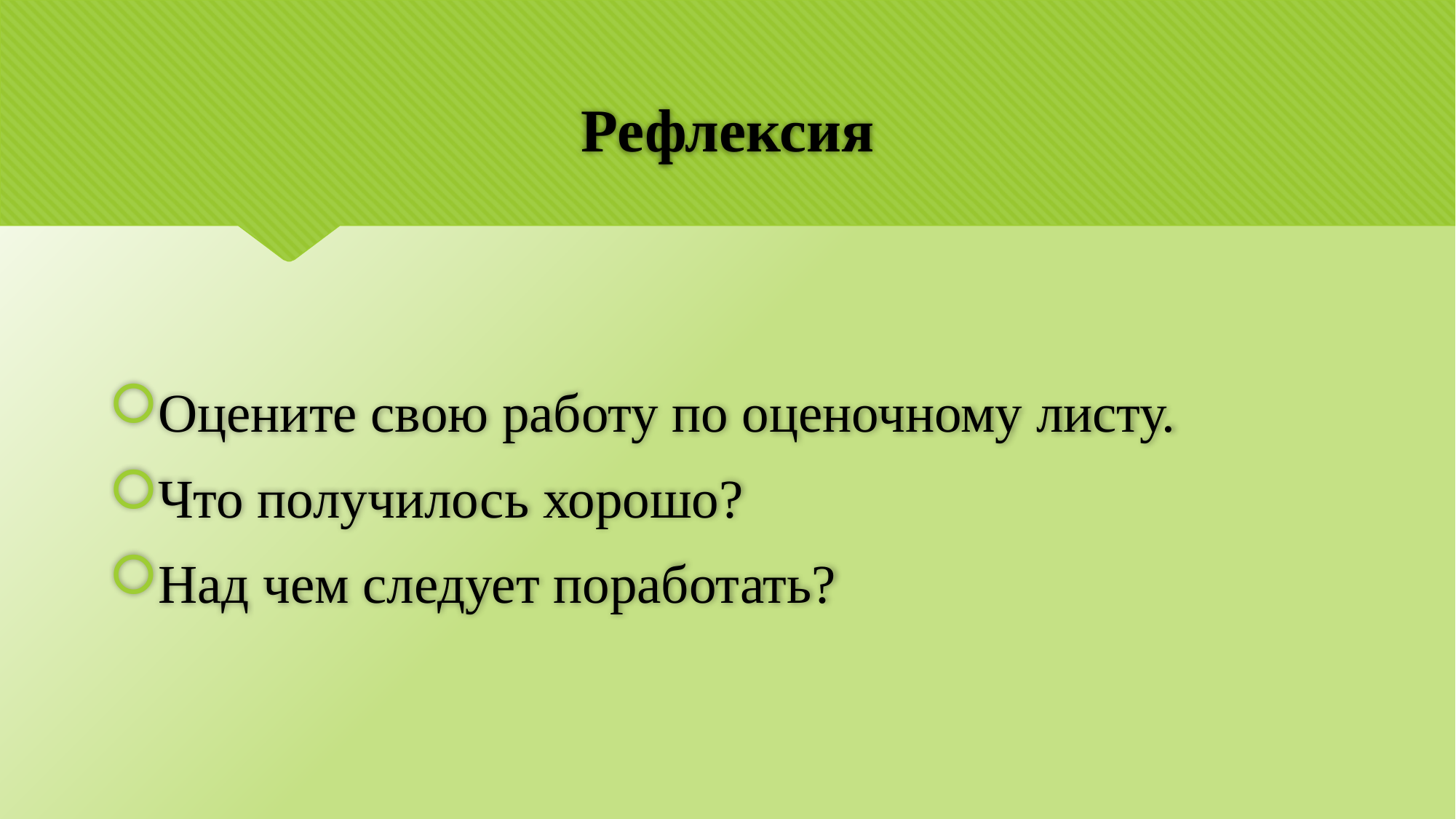

# Рефлексия
Оцените свою работу по оценочному листу.
Что получилось хорошо?
Над чем следует поработать?